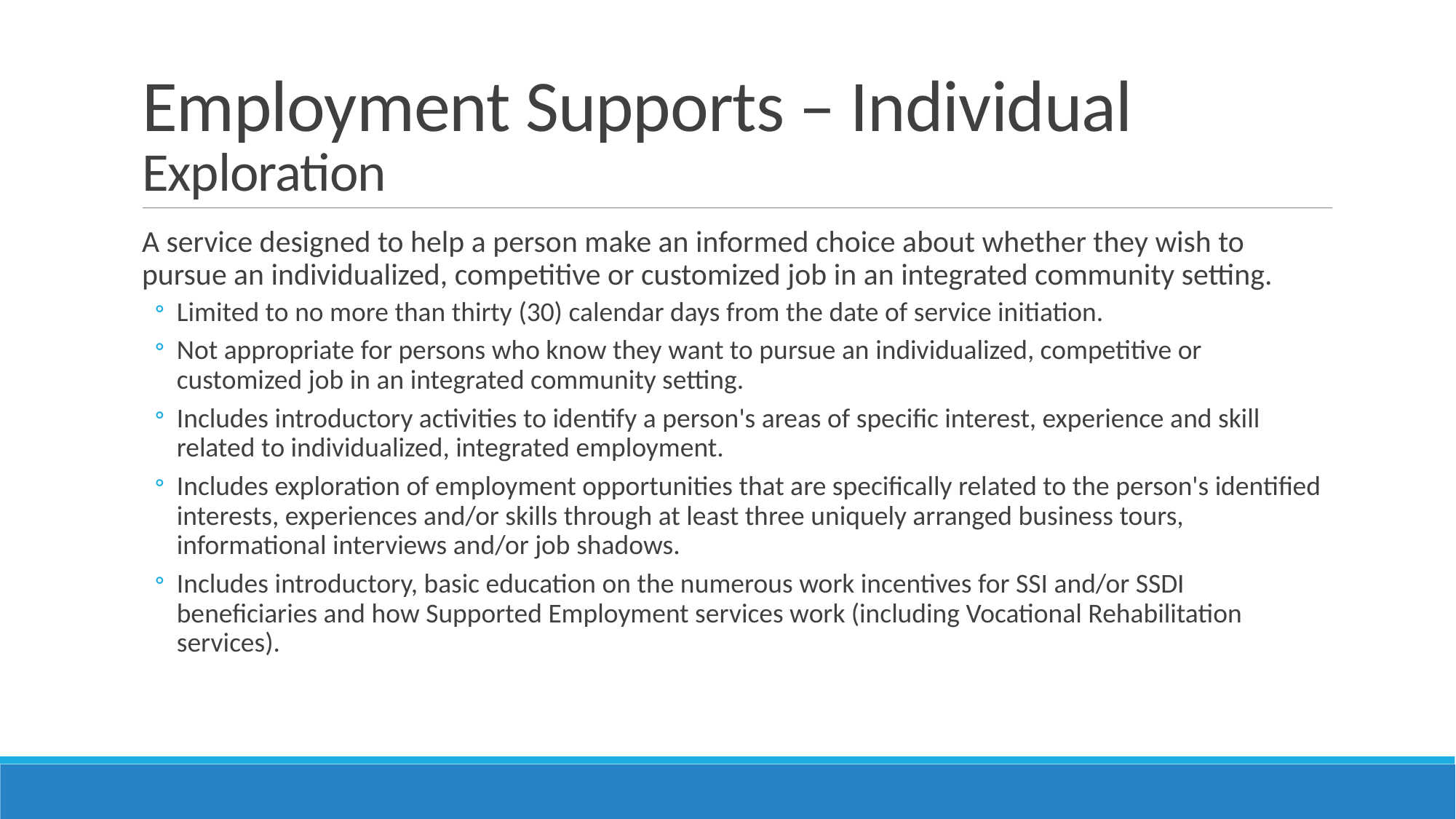

# Employment Supports – Individual Exploration
A service designed to help a person make an informed choice about whether they wish to pursue an individualized, competitive or customized job in an integrated community setting.
Limited to no more than thirty (30) calendar days from the date of service initiation.
Not appropriate for persons who know they want to pursue an individualized, competitive or customized job in an integrated community setting.
Includes introductory activities to identify a person's areas of specific interest, experience and skill related to individualized, integrated employment.
Includes exploration of employment opportunities that are specifically related to the person's identified interests, experiences and/or skills through at least three uniquely arranged business tours, informational interviews and/or job shadows.
Includes introductory, basic education on the numerous work incentives for SSI and/or SSDI beneficiaries and how Supported Employment services work (including Vocational Rehabilitation services).